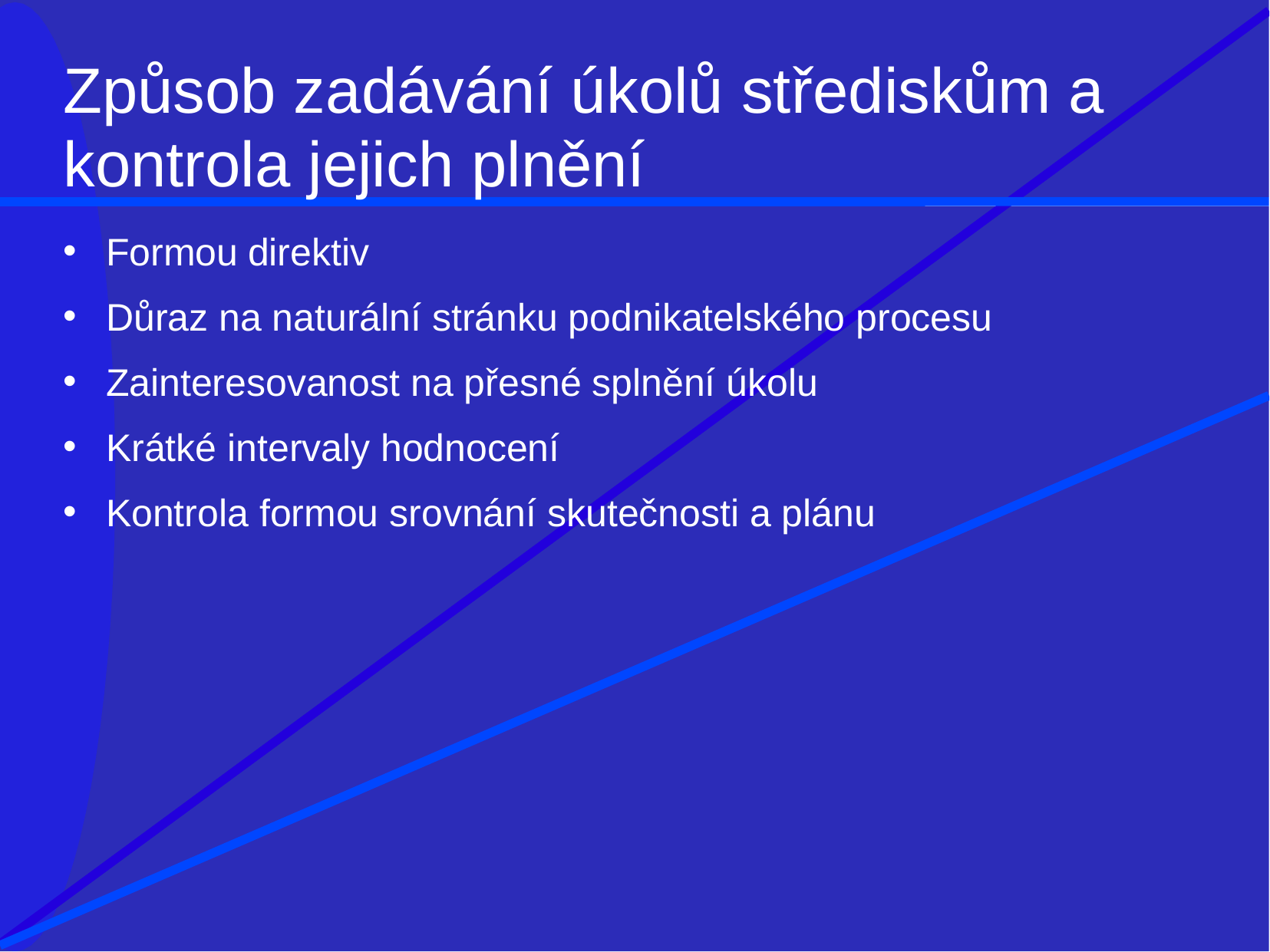

# Způsob zadávání úkolů střediskům a
kontrola jejich plnění
Formou direktiv
Důraz na naturální stránku podnikatelského procesu
Zainteresovanost na přesné splnění úkolu
Krátké intervaly hodnocení
Kontrola formou srovnání skutečnosti a plánu